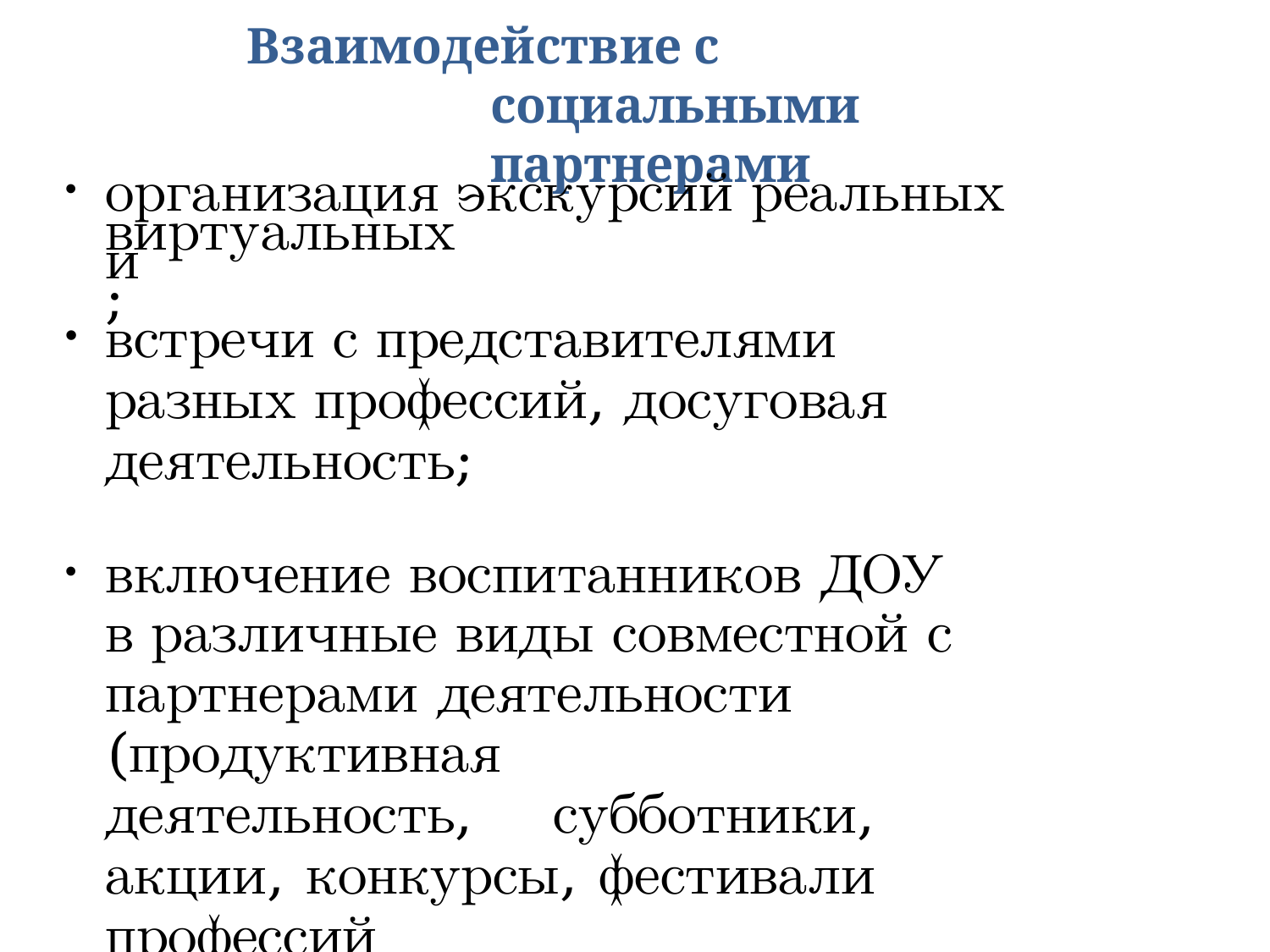

Взаимодействие с социальными партнерами
организация экскурсий реальных и
виртуальных;
встречи с представителями	разных профессий, досуговая деятельность;
включение воспитанников ДОУ в различные виды совместной с партнерами деятельности
(продуктивная деятельность, субботники, акции, конкурсы, фестивали профессий